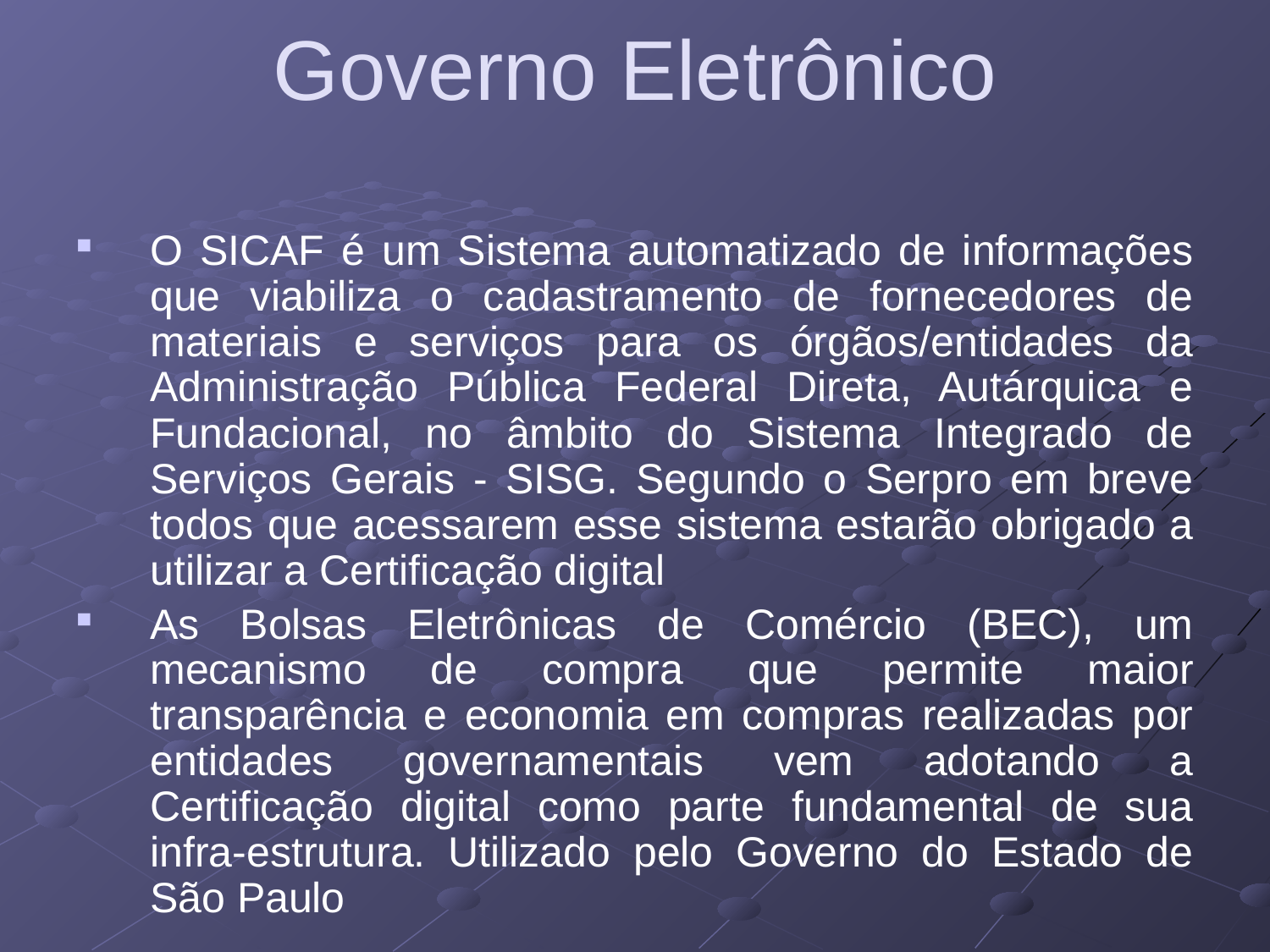

# Governo Eletrônico
O SICAF é um Sistema automatizado de informações que viabiliza o cadastramento de fornecedores de materiais e serviços para os órgãos/entidades da Administração Pública Federal Direta, Autárquica e Fundacional, no âmbito do Sistema Integrado de Serviços Gerais - SISG. Segundo o Serpro em breve todos que acessarem esse sistema estarão obrigado a utilizar a Certificação digital
As Bolsas Eletrônicas de Comércio (BEC), um mecanismo de compra que permite maior transparência e economia em compras realizadas por entidades governamentais vem adotando a Certificação digital como parte fundamental de sua infra-estrutura. Utilizado pelo Governo do Estado de São Paulo